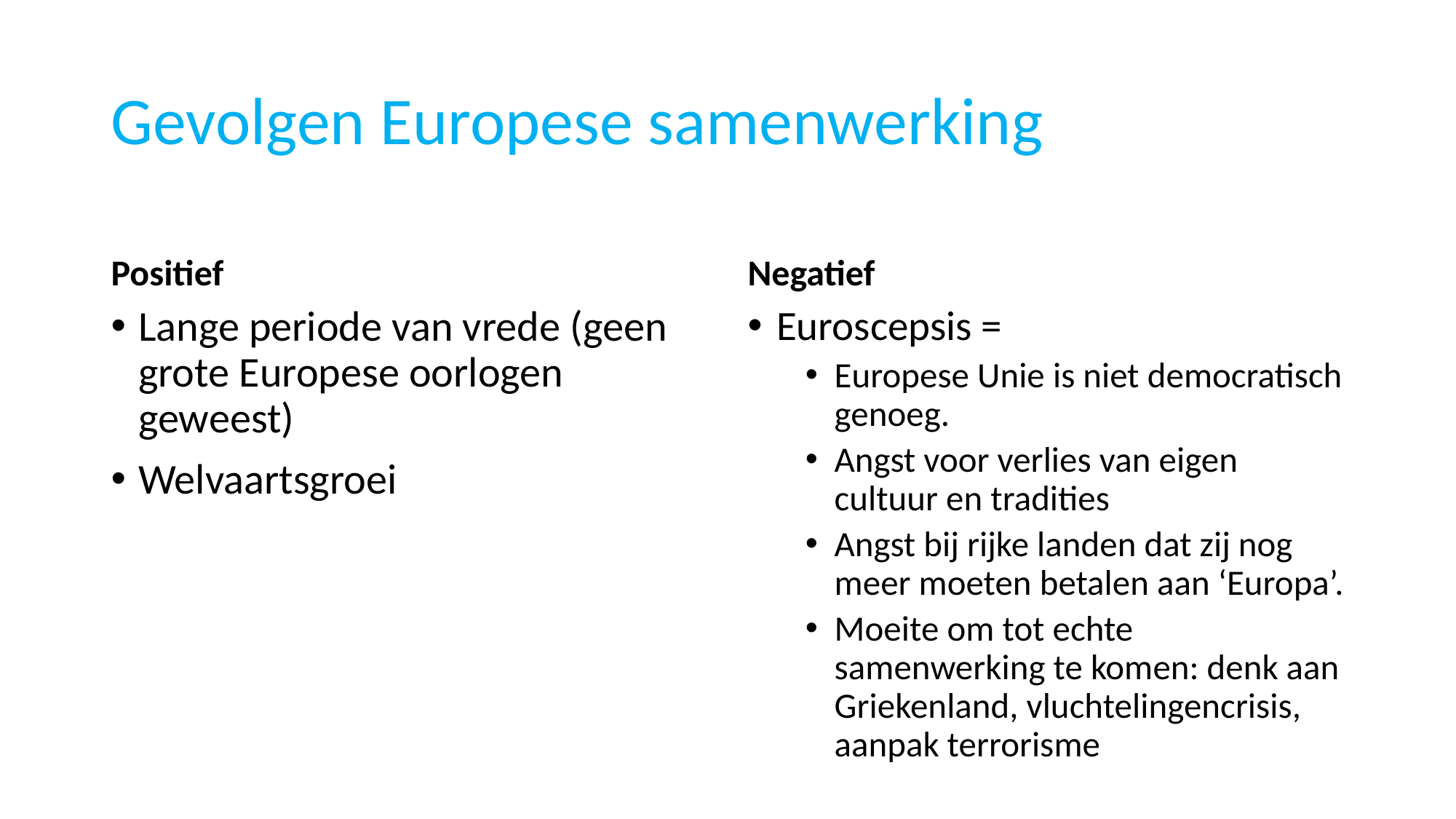

# Gevolgen Europese samenwerking
Positief
Negatief
Lange periode van vrede (geen grote Europese oorlogen geweest)
Welvaartsgroei
Euroscepsis =
Europese Unie is niet democratisch genoeg.
Angst voor verlies van eigen cultuur en tradities
Angst bij rijke landen dat zij nog meer moeten betalen aan ‘Europa’.
Moeite om tot echte samenwerking te komen: denk aan Griekenland, vluchtelingencrisis, aanpak terrorisme